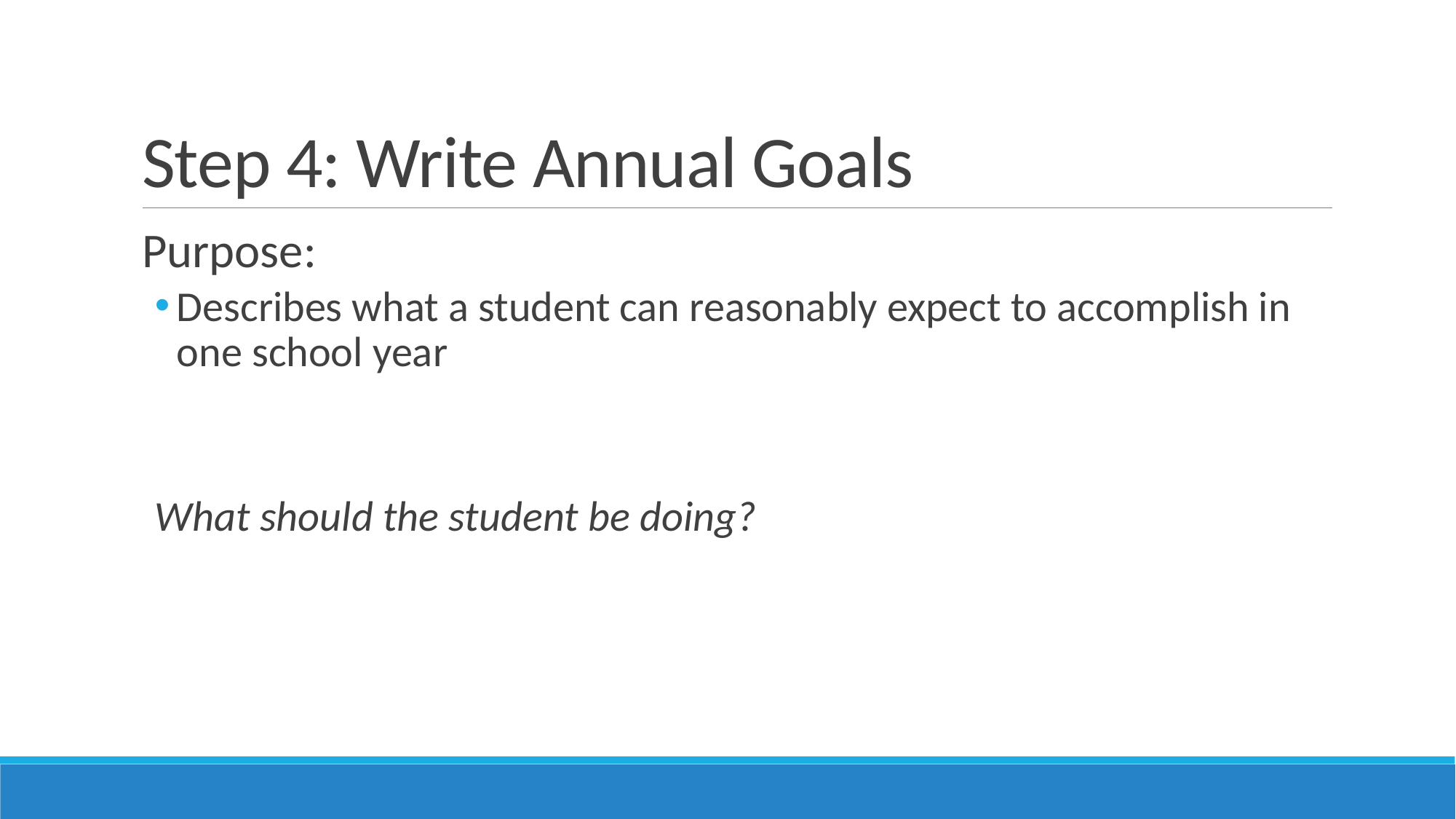

# Step 4: Write Annual Goals
Purpose:
Describes what a student can reasonably expect to accomplish in one school year

What should the student be doing?